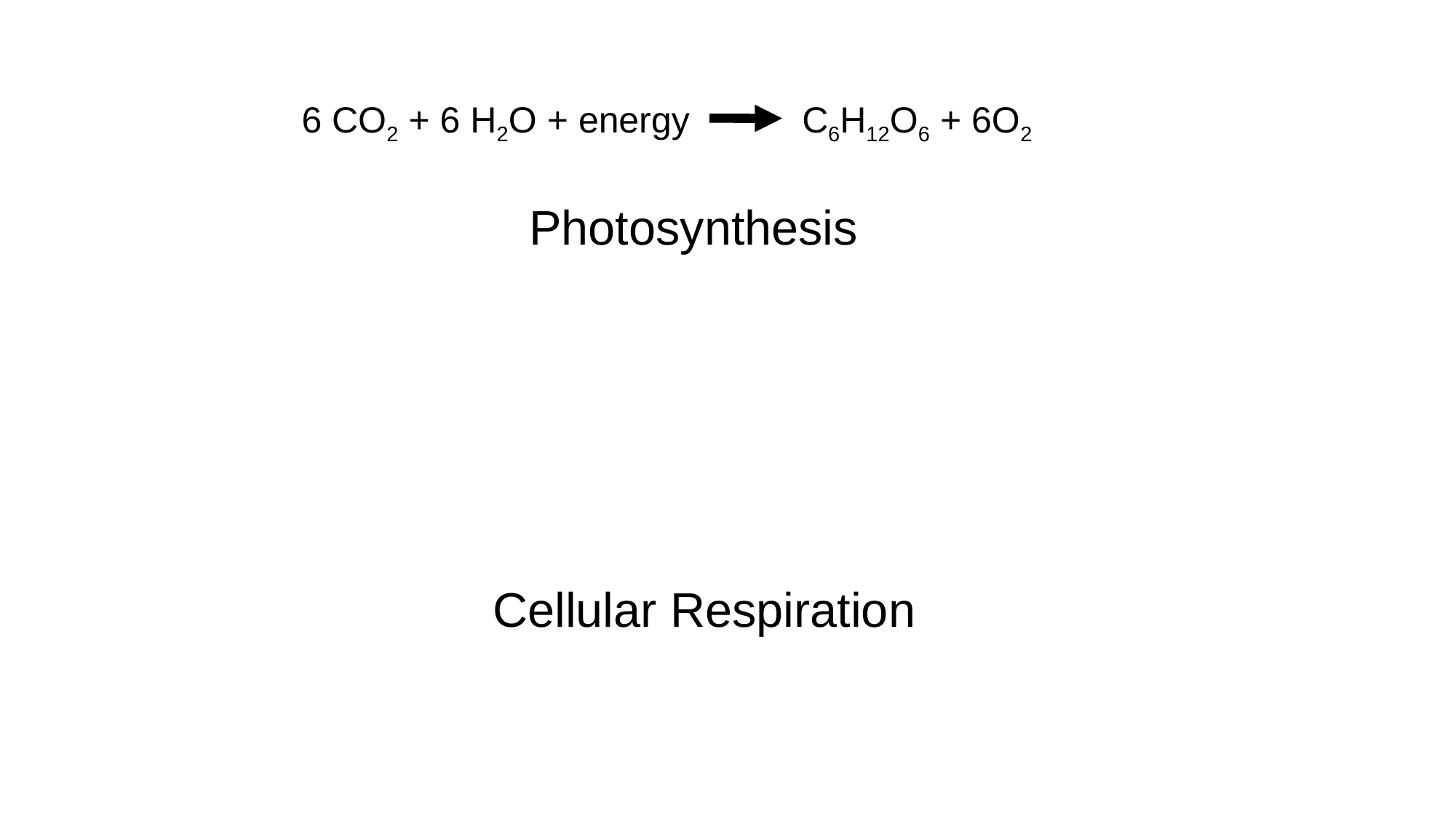

6 CO2 + 6 H2O + energy
C6H12O6 + 6O2

Photosynthesis
Cellular Respiration